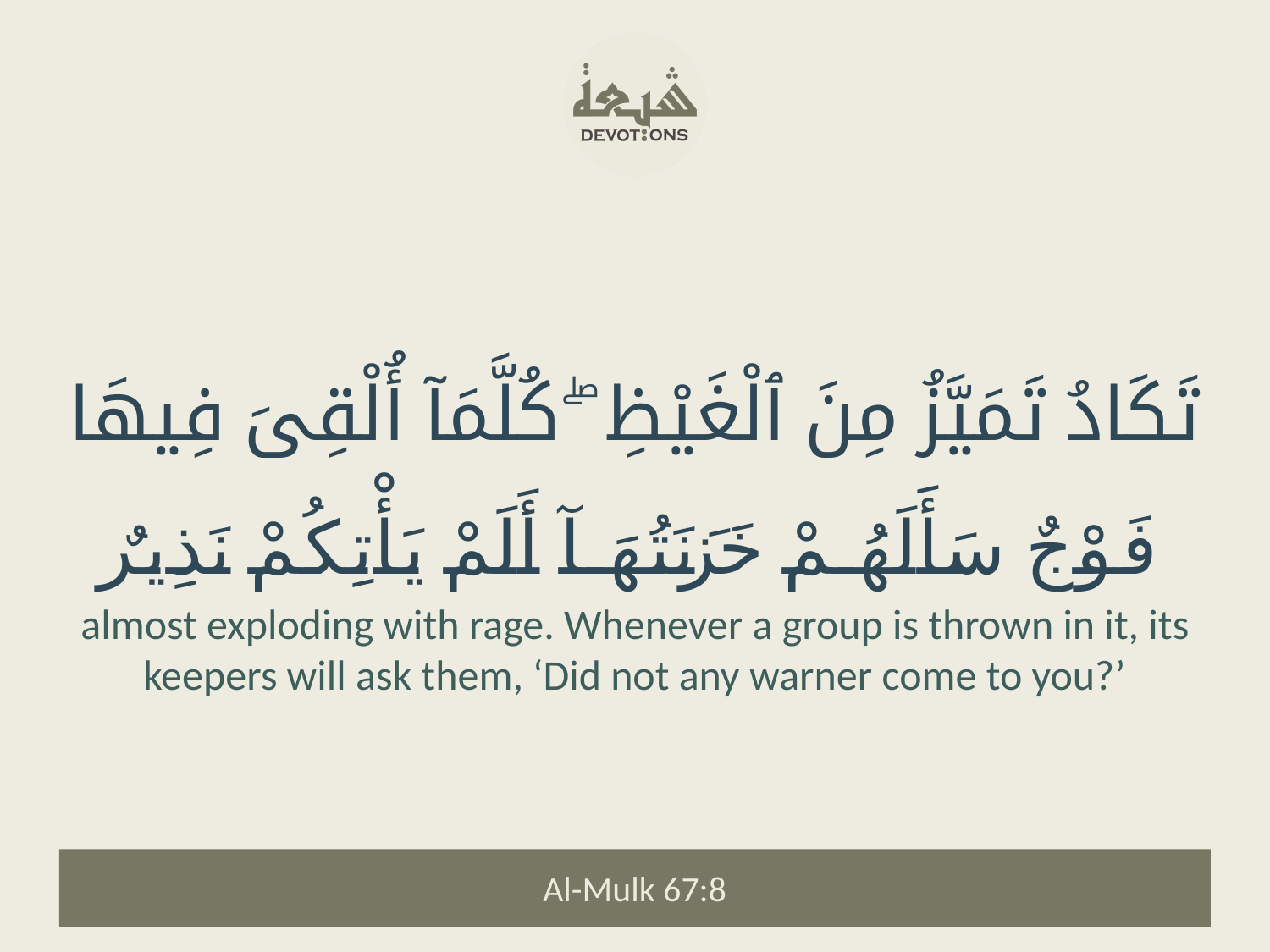

تَكَادُ تَمَيَّزُ مِنَ ٱلْغَيْظِ ۖ كُلَّمَآ أُلْقِىَ فِيهَا فَوْجٌ سَأَلَهُمْ خَزَنَتُهَآ أَلَمْ يَأْتِكُمْ نَذِيرٌ
almost exploding with rage. Whenever a group is thrown in it, its keepers will ask them, ‘Did not any warner come to you?’
Al-Mulk 67:8